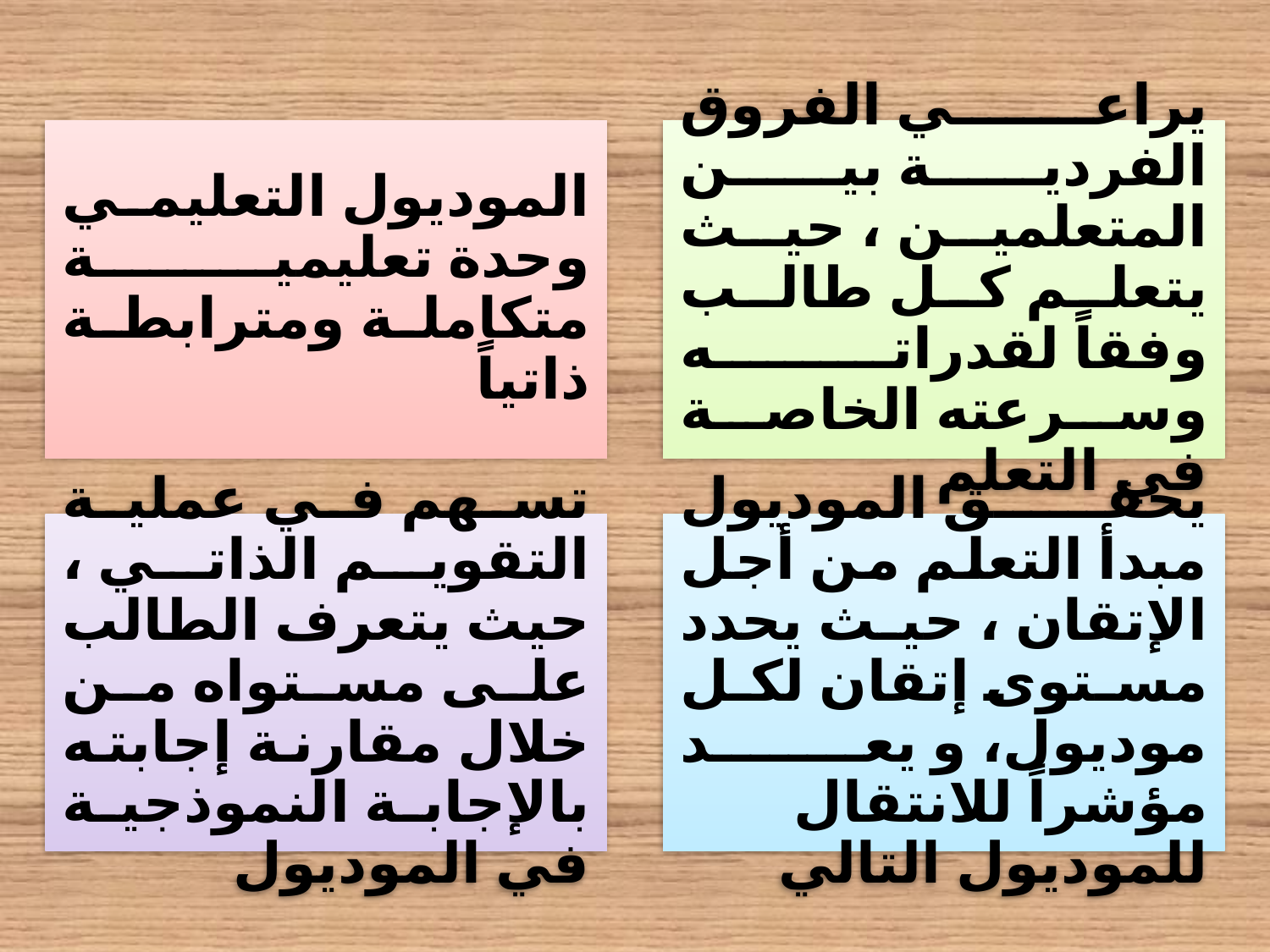

الموديول التعليمي وحدة تعليمية متكاملة ومترابطة ذاتياً
يراعي الفروق الفردية بين المتعلمين ، حيث يتعلم كل طالب وفقاً لقدراته وسرعته الخاصة في التعلم
تسهم في عملية التقويم الذاتي ، حيث يتعرف الطالب على مستواه من خلال مقارنة إجابته بالإجابة النموذجية في الموديول
يحقق الموديول مبدأ التعلم من أجل الإتقان ، حيث يحدد مستوى إتقان لكل موديول، و يعد مؤشراً للانتقال للموديول التالي